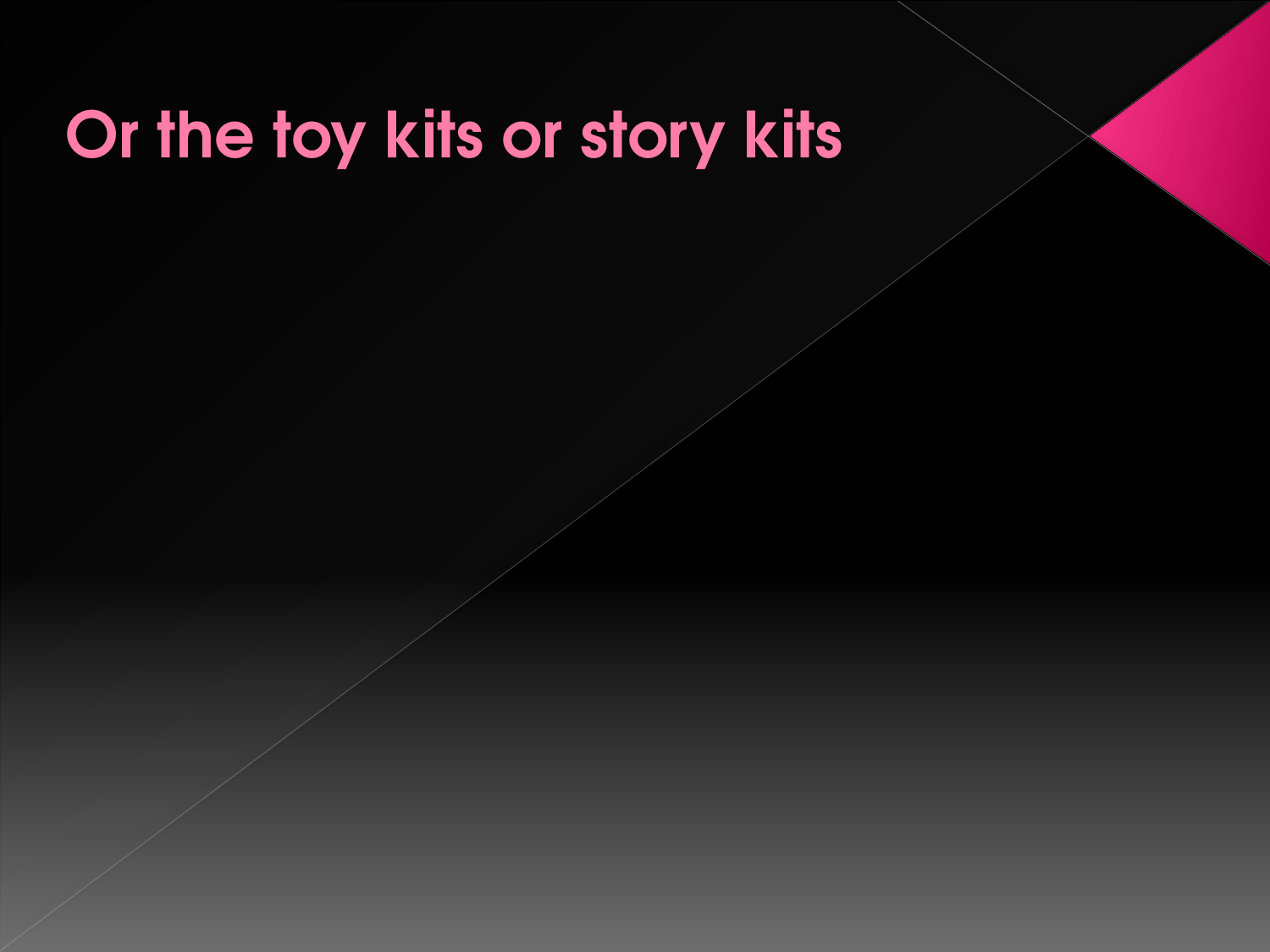

# Or the toy kits or story kits